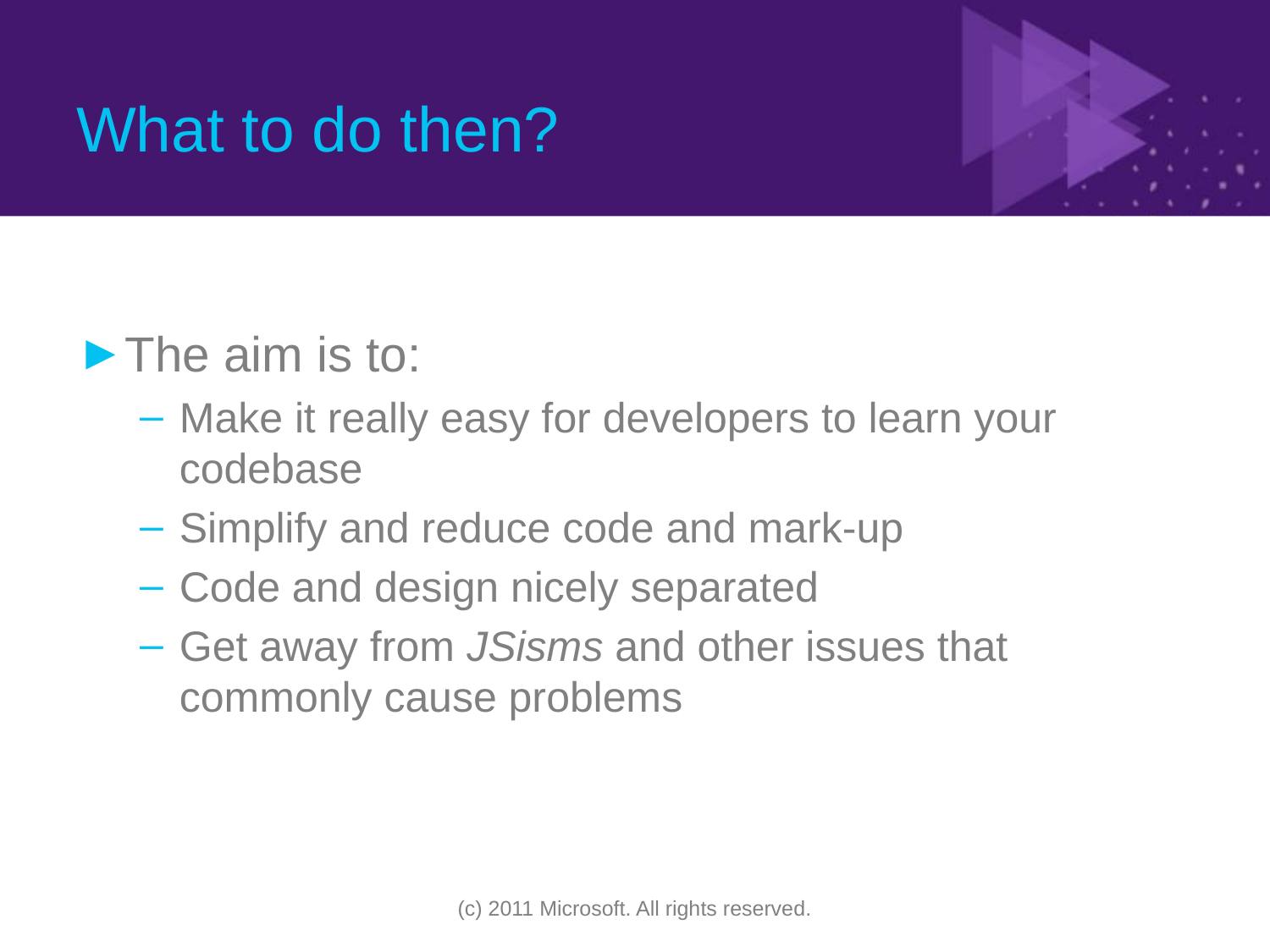

# What to do then?
The aim is to:
Make it really easy for developers to learn your codebase
Simplify and reduce code and mark-up
Code and design nicely separated
Get away from JSisms and other issues that commonly cause problems

(c) 2011 Microsoft. All rights reserved.